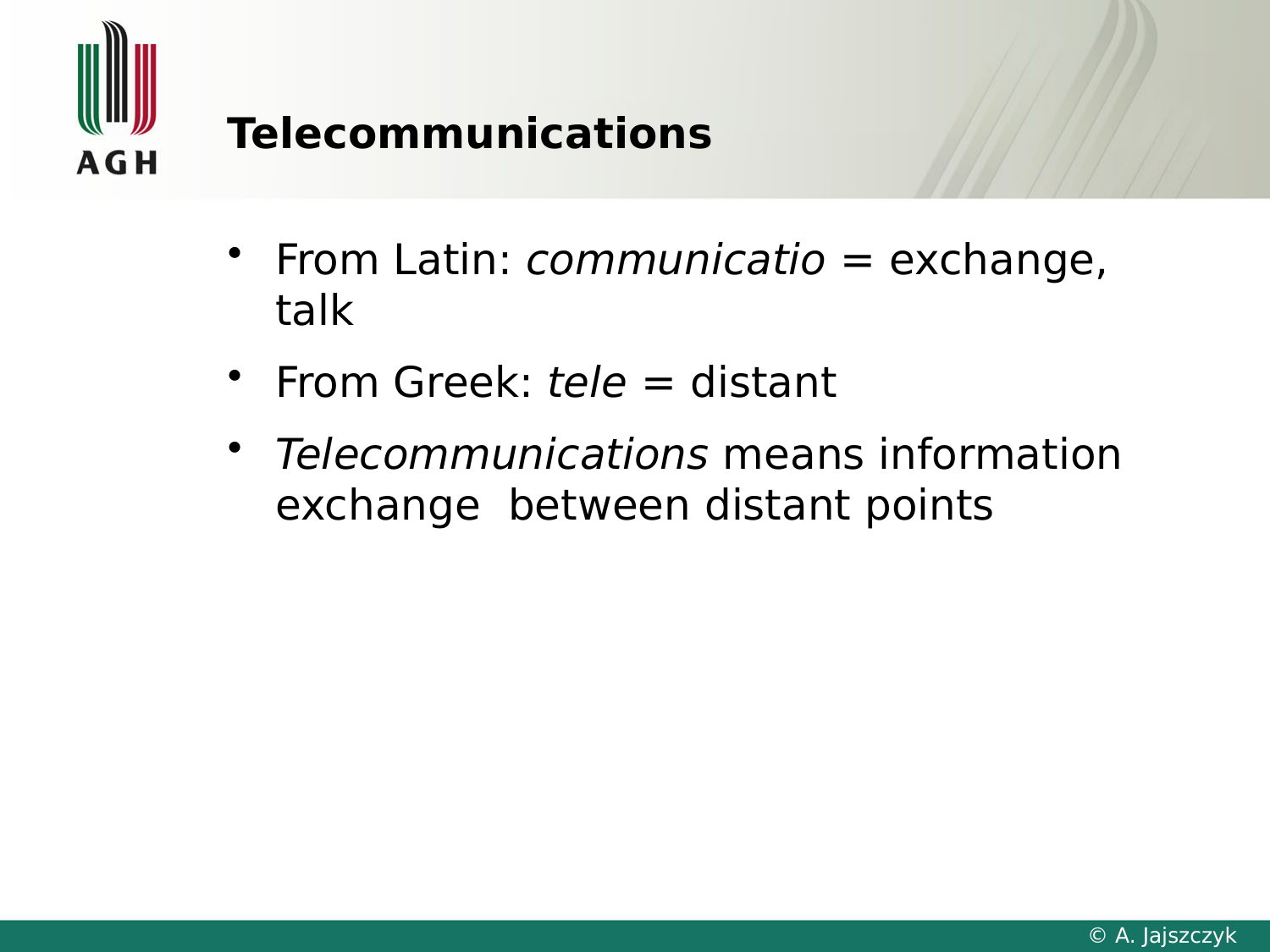

# Telecommunications
From Latin: communicatio = exchange, talk
From Greek: tele = distant
Telecommunications means information exchange  between distant points